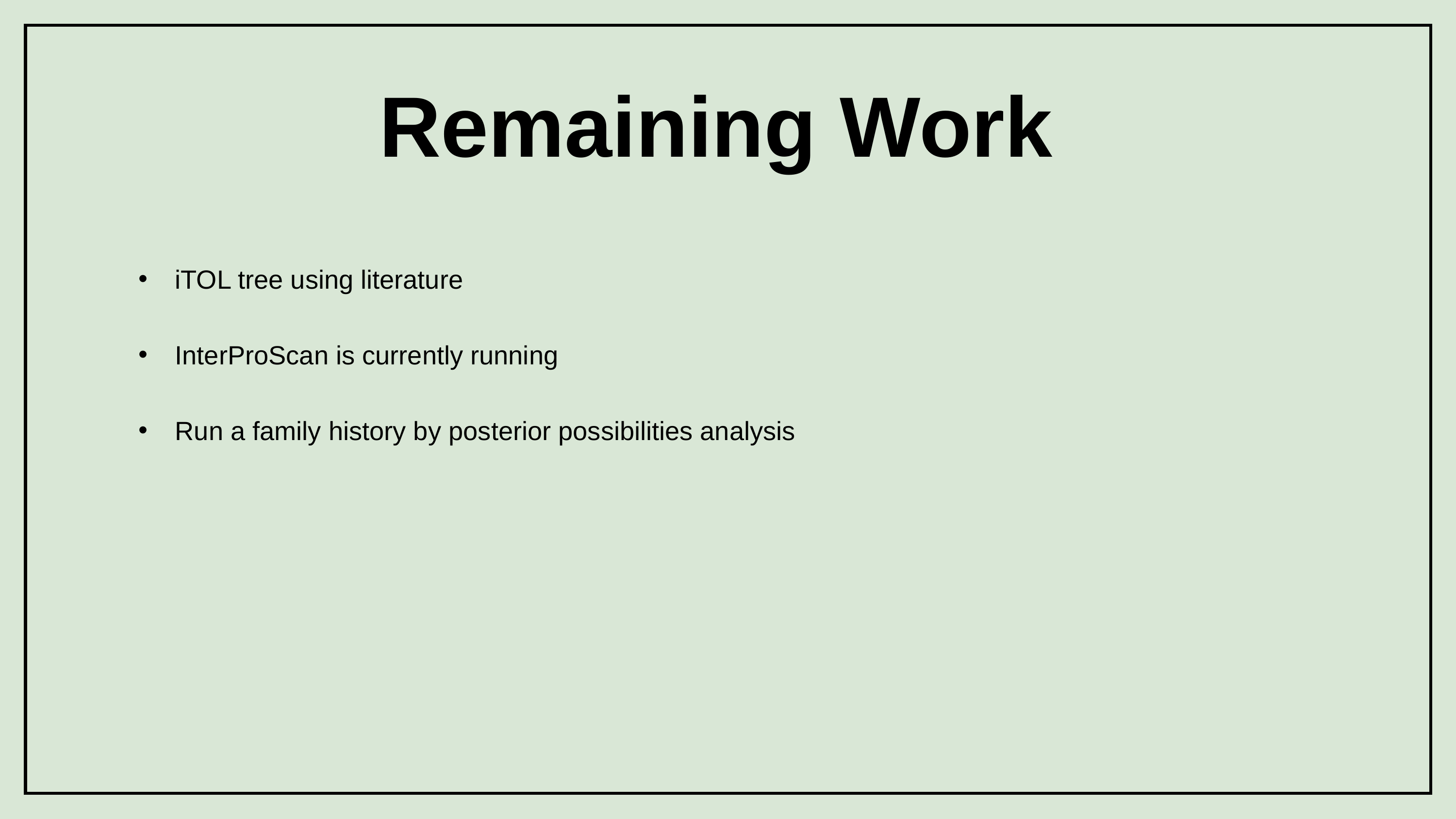

Remaining Work
iTOL tree using literature

InterProScan is currently running

Run a family history by posterior possibilities analysis